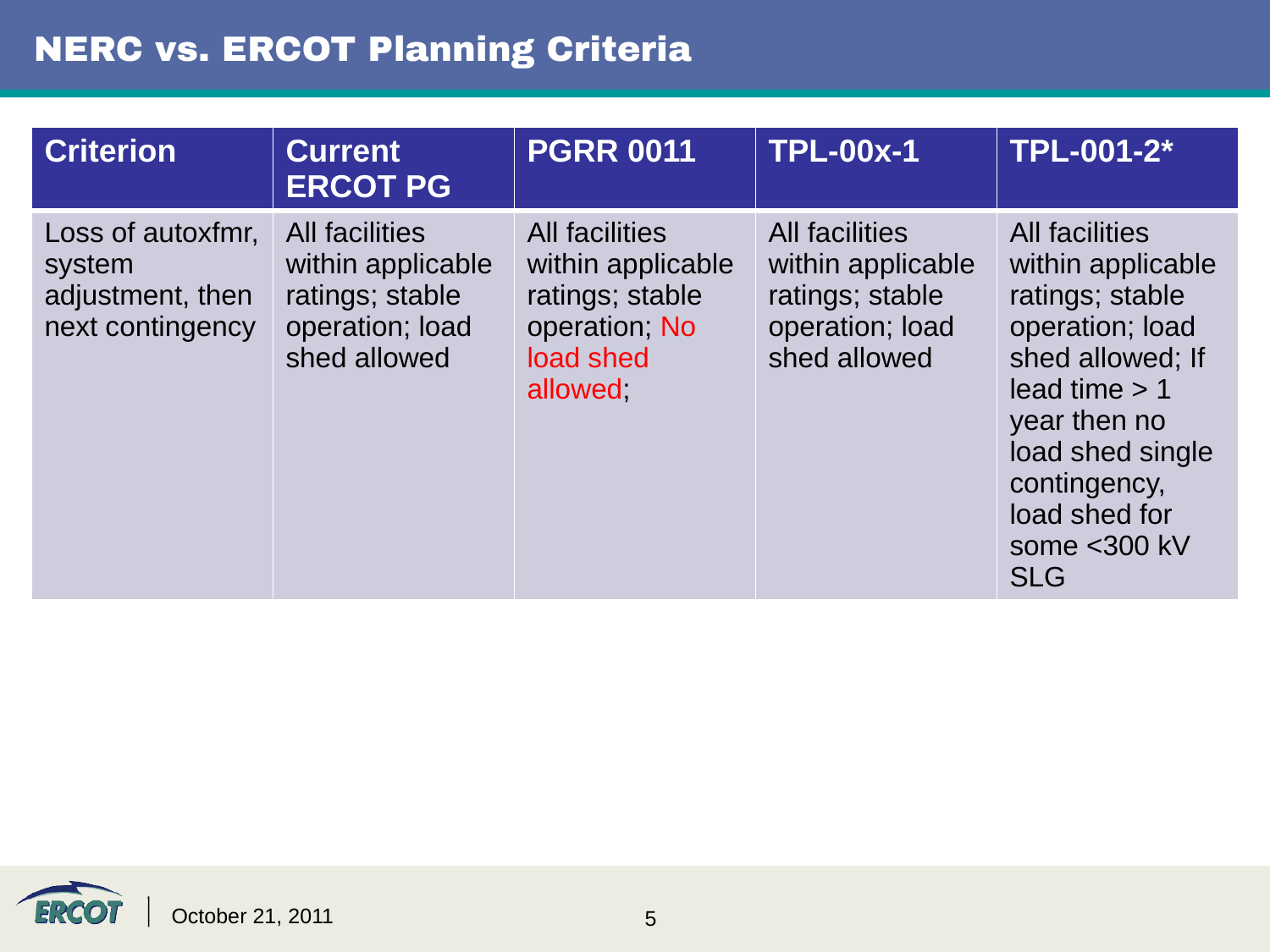

# NERC vs. ERCOT Planning Criteria
| Criterion | Current ERCOT PG | PGRR 0011 | TPL-00x-1 | TPL-001-2\* |
| --- | --- | --- | --- | --- |
| Loss of autoxfmr, system adjustment, then next contingency | All facilities within applicable ratings; stable operation; load shed allowed | All facilities within applicable ratings; stable operation; No load shed allowed; | All facilities within applicable ratings; stable operation; load shed allowed | All facilities within applicable ratings; stable operation; load shed allowed; If lead time > 1 year then no load shed single contingency, load shed for some <300 kV SLG |
October 21, 2011